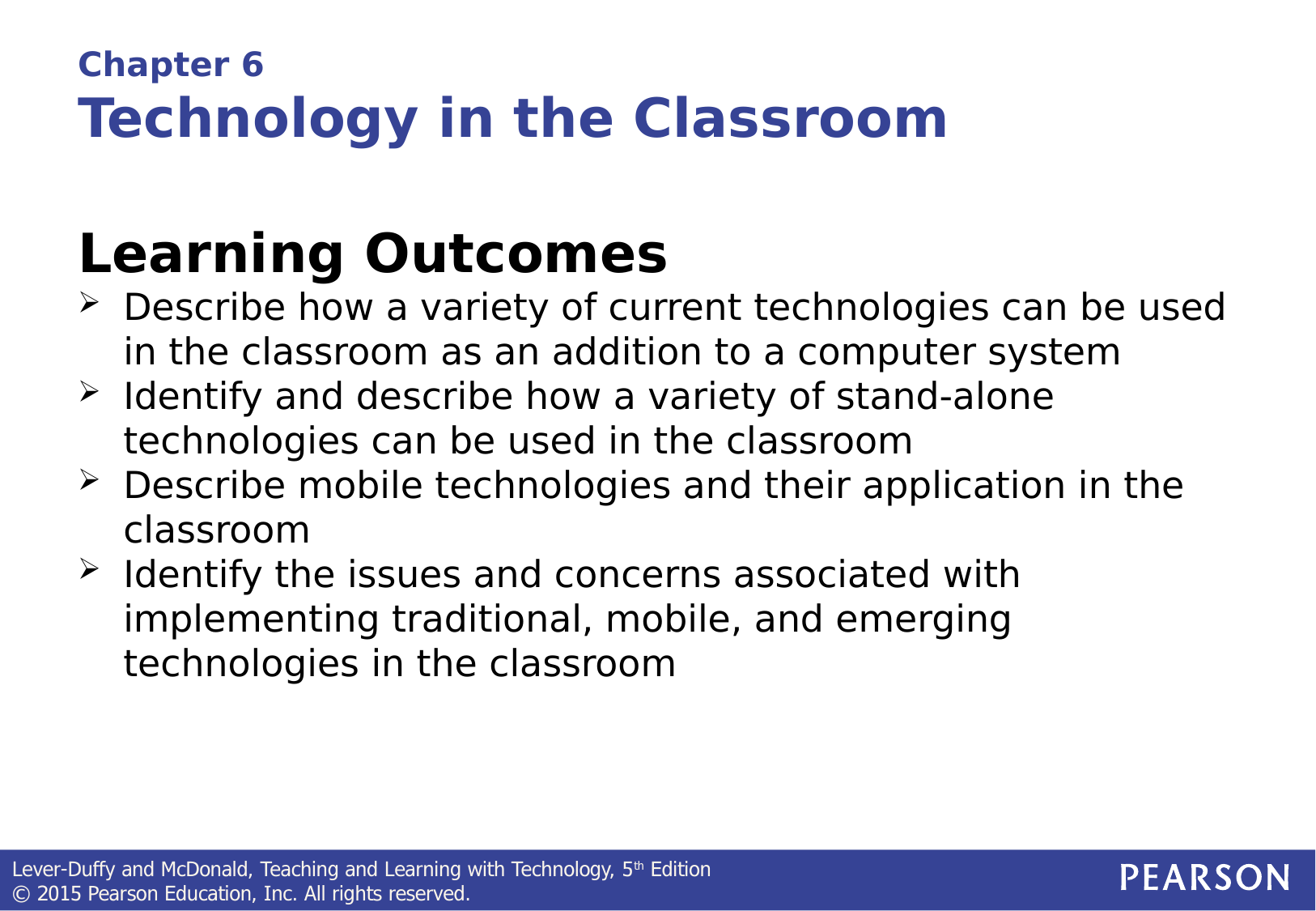

# Chapter 6 Technology in the Classroom
Learning Outcomes
Describe how a variety of current technologies can be used in the classroom as an addition to a computer system
Identify and describe how a variety of stand-alone technologies can be used in the classroom
Describe mobile technologies and their application in the classroom
Identify the issues and concerns associated with implementing traditional, mobile, and emerging technologies in the classroom